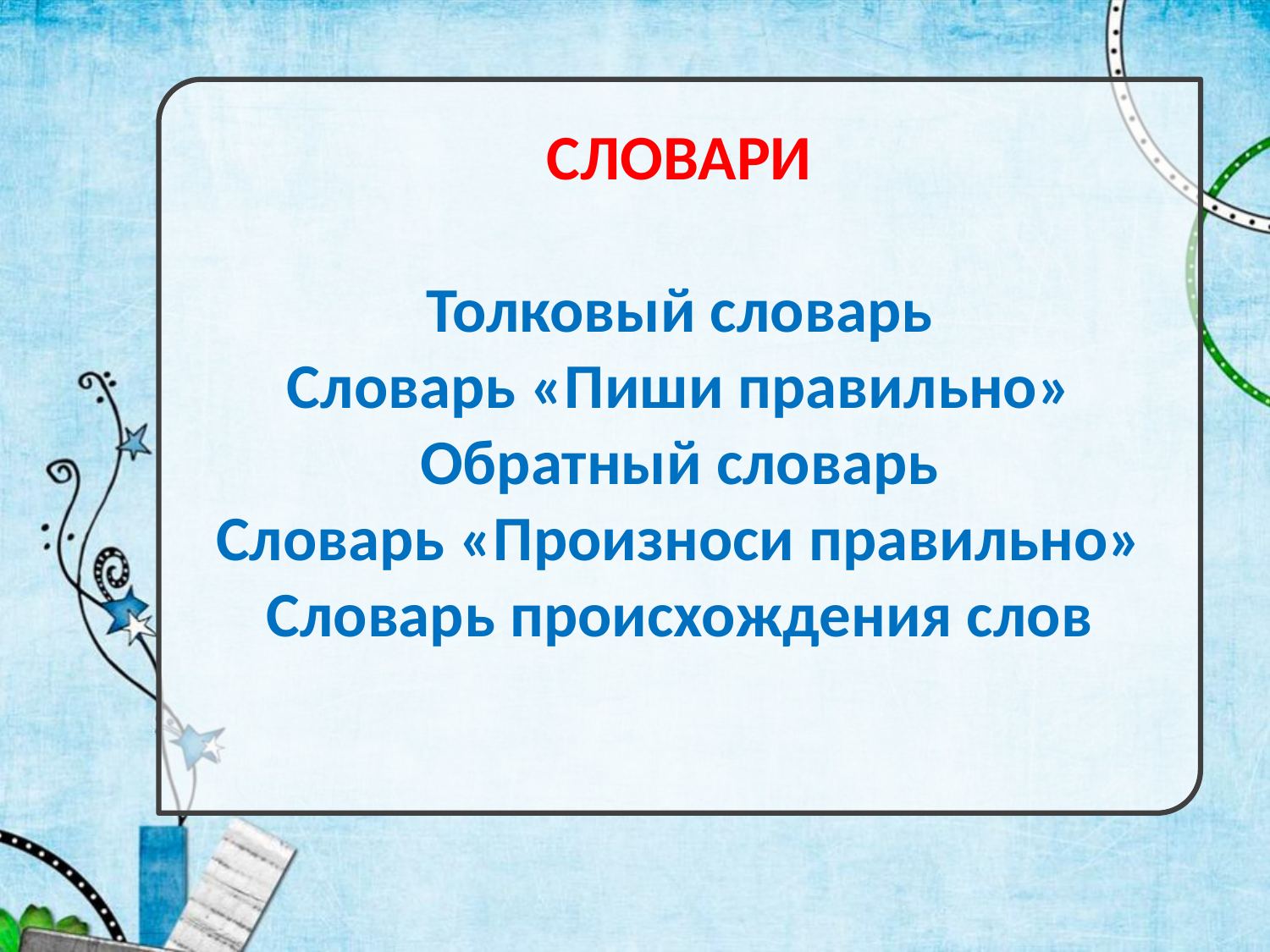

СЛОВАРИ

Толковый словарь
Словарь «Пиши правильно»
Обратный словарь
Словарь «Произноси правильно»
Словарь происхождения слов